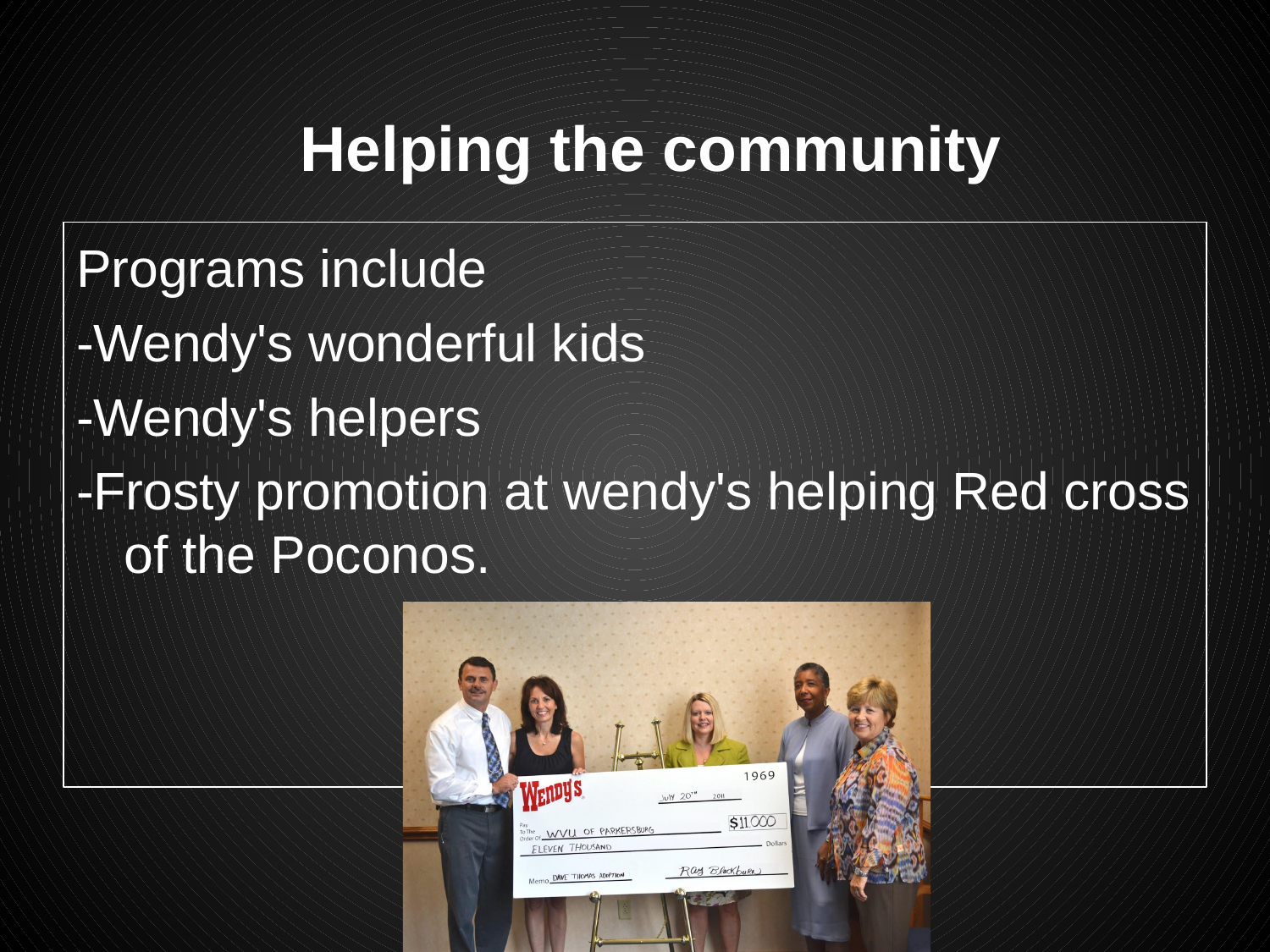

# Helping the community
Programs include
-Wendy's wonderful kids
-Wendy's helpers
-Frosty promotion at wendy's helping Red cross of the Poconos.